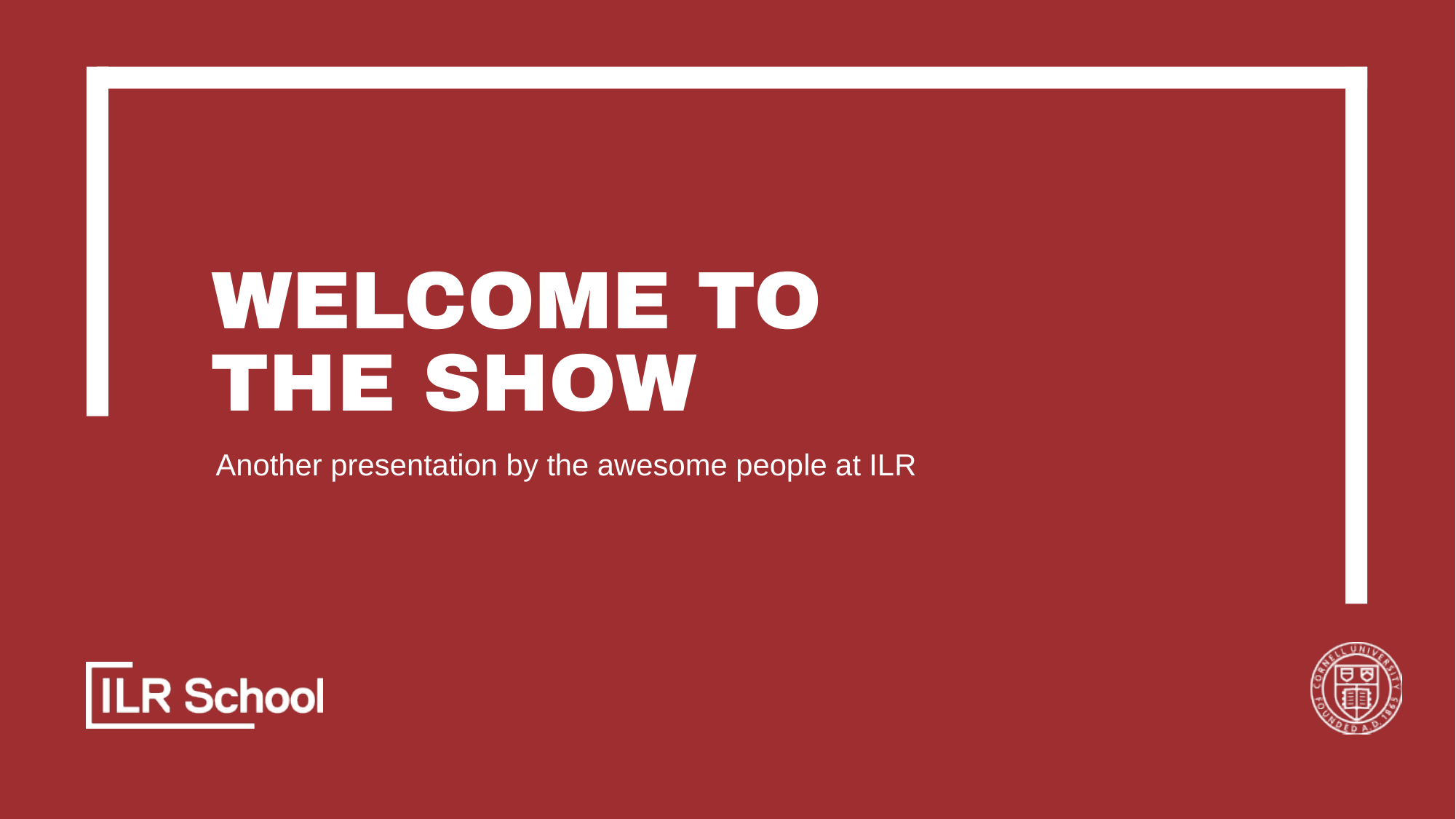

# Welcome to the show
Another presentation by the awesome people at ILR